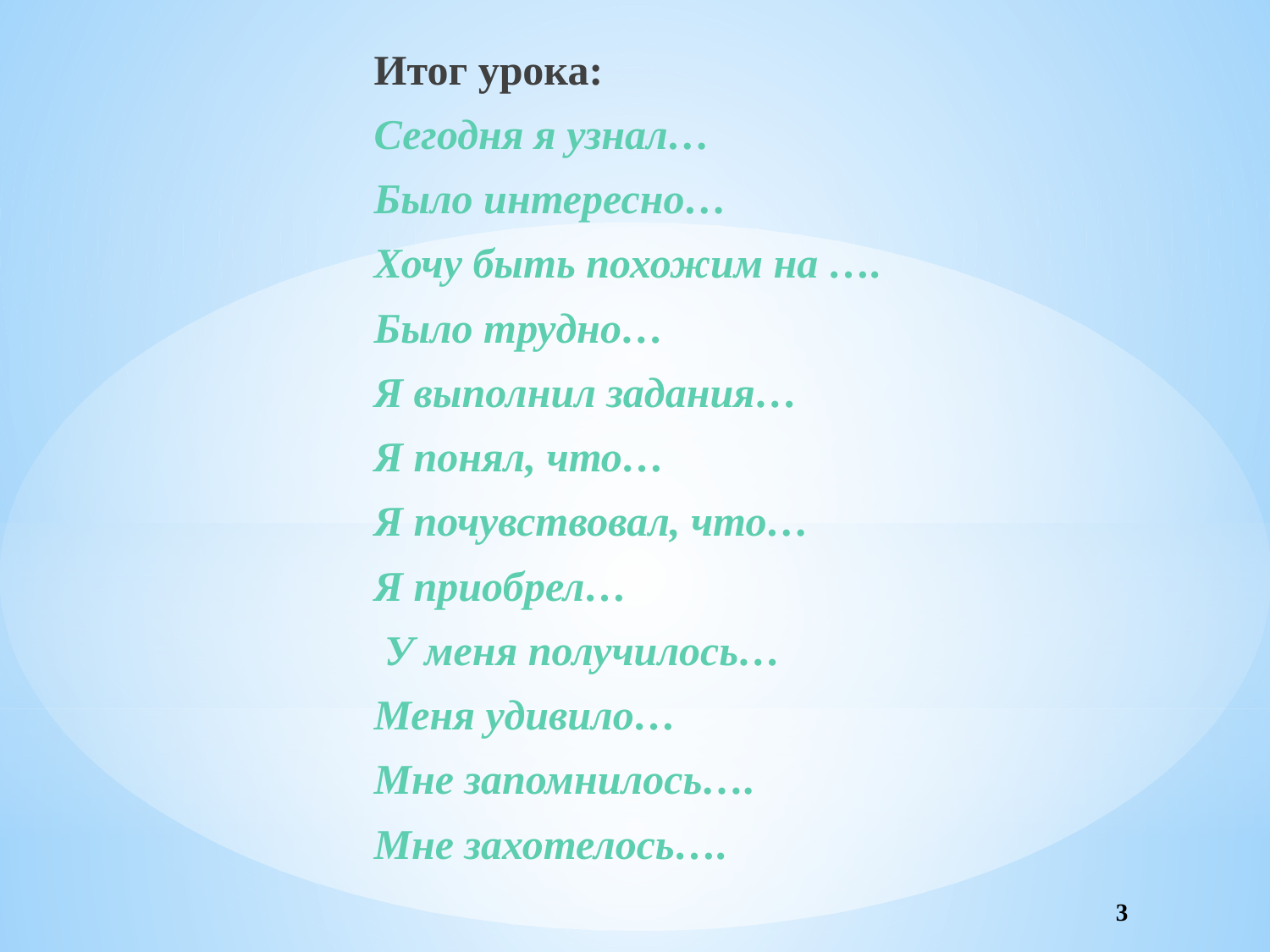

Итог урока:
Сегодня я узнал…
Было интересно…
Хочу быть похожим на ….
Было трудно…
Я выполнил задания…
Я понял, что…
Я почувствовал, что…
Я приобрел…
 У меня получилось…
Меня удивило…
Мне запомнилось….
Мне захотелось….

3